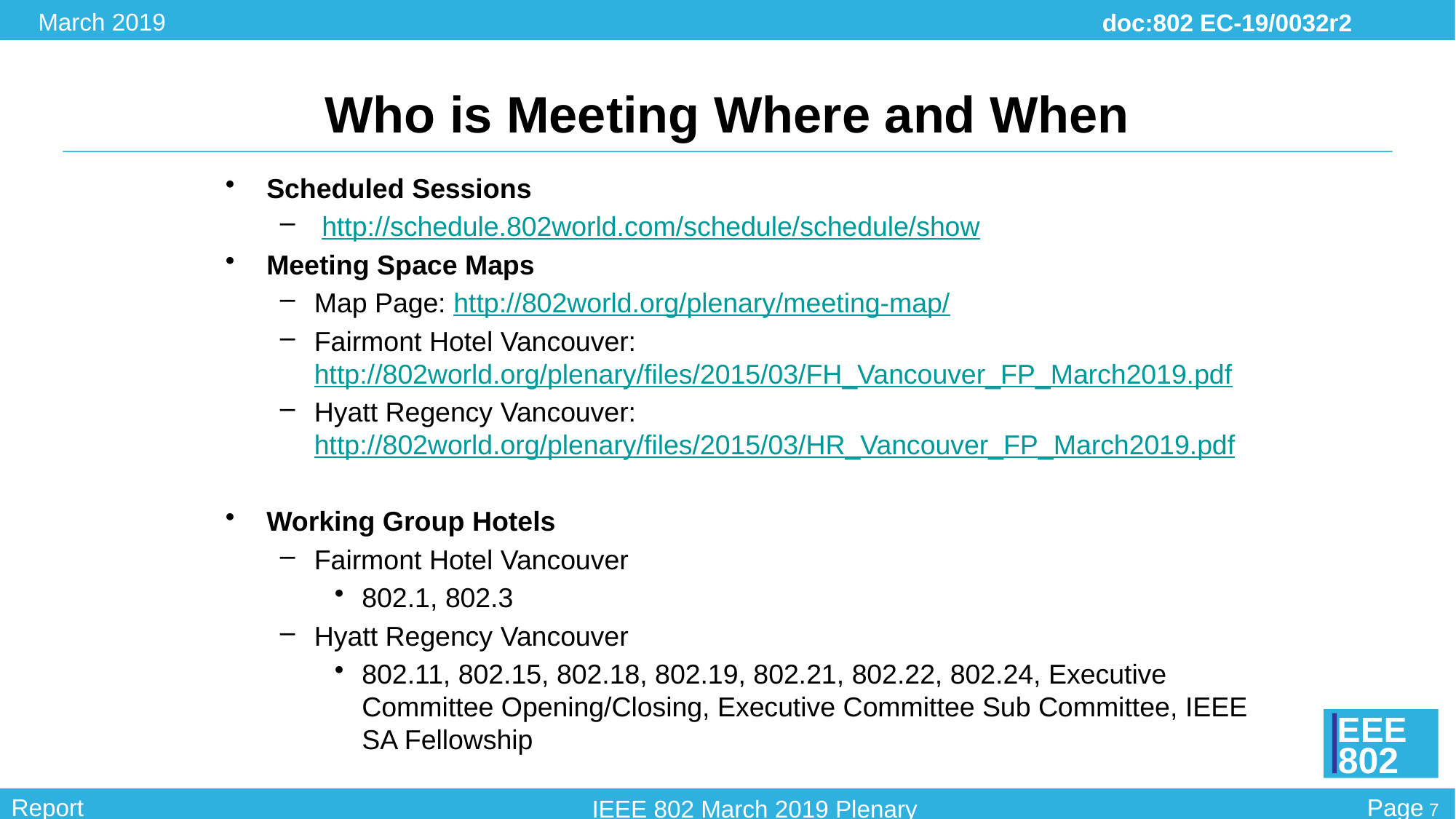

# Who is Meeting Where and When
Scheduled Sessions
 http://schedule.802world.com/schedule/schedule/show
Meeting Space Maps
Map Page: http://802world.org/plenary/meeting-map/
Fairmont Hotel Vancouver: http://802world.org/plenary/files/2015/03/FH_Vancouver_FP_March2019.pdf
Hyatt Regency Vancouver: http://802world.org/plenary/files/2015/03/HR_Vancouver_FP_March2019.pdf

Working Group Hotels
Fairmont Hotel Vancouver
802.1, 802.3
Hyatt Regency Vancouver
802.11, 802.15, 802.18, 802.19, 802.21, 802.22, 802.24, Executive Committee Opening/Closing, Executive Committee Sub Committee, IEEE SA Fellowship